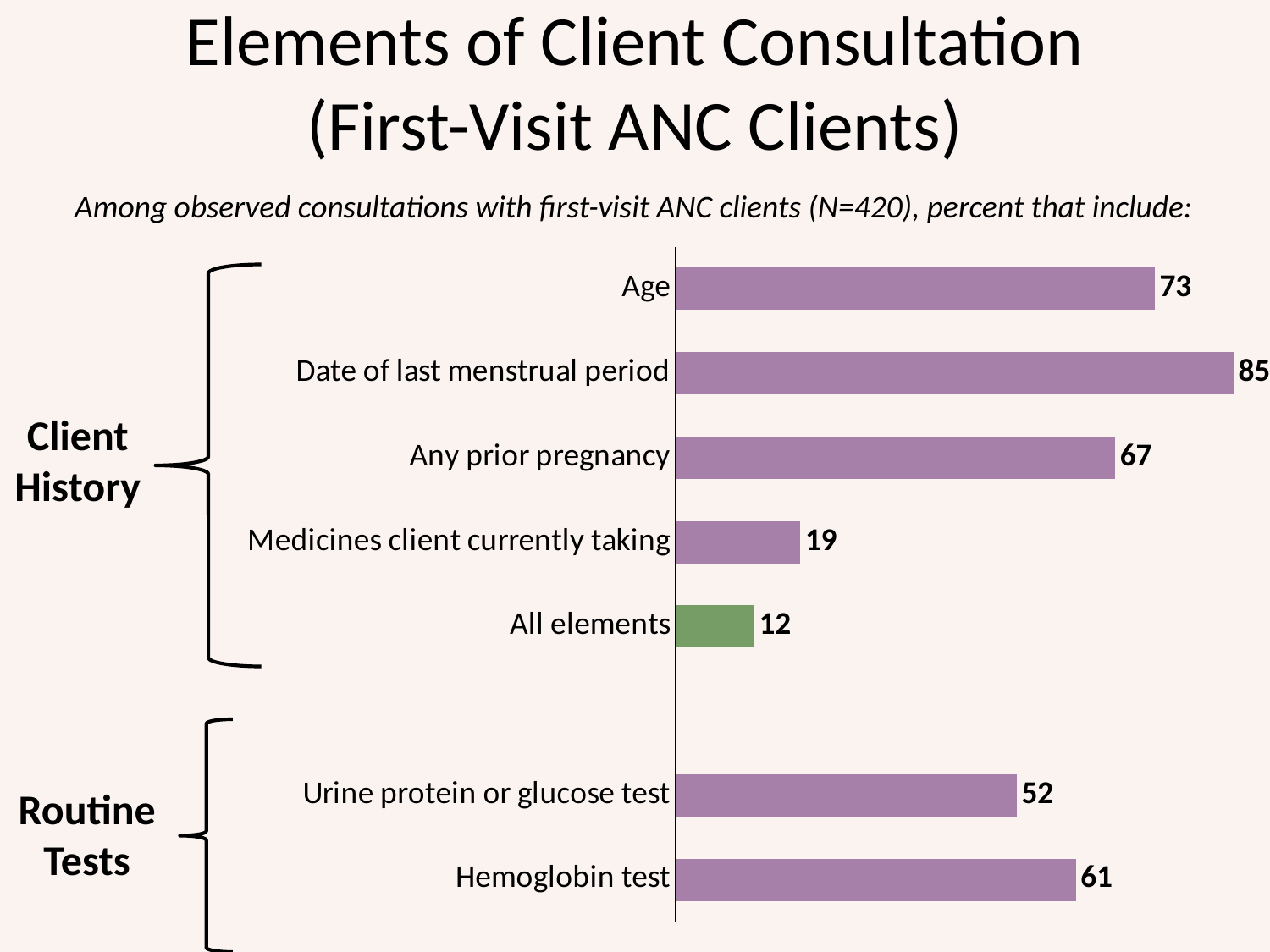

# Elements of Client Consultation (First-Visit ANC Clients)
Among observed consultations with first-visit ANC clients (N=420), percent that include:

### Chart

| Category | Series 1 |
|---|---|
| Hemoglobin test | 61.0 |
| Urine protein or glucose test | 52.0 |
|  | None |
| All elements | 12.0 |
| Medicines client currently taking | 19.0 |
| Any prior pregnancy | 67.0 |
| Date of last menstrual period | 85.0 |
| Age | 73.0 |
Client History

Routine
Tests